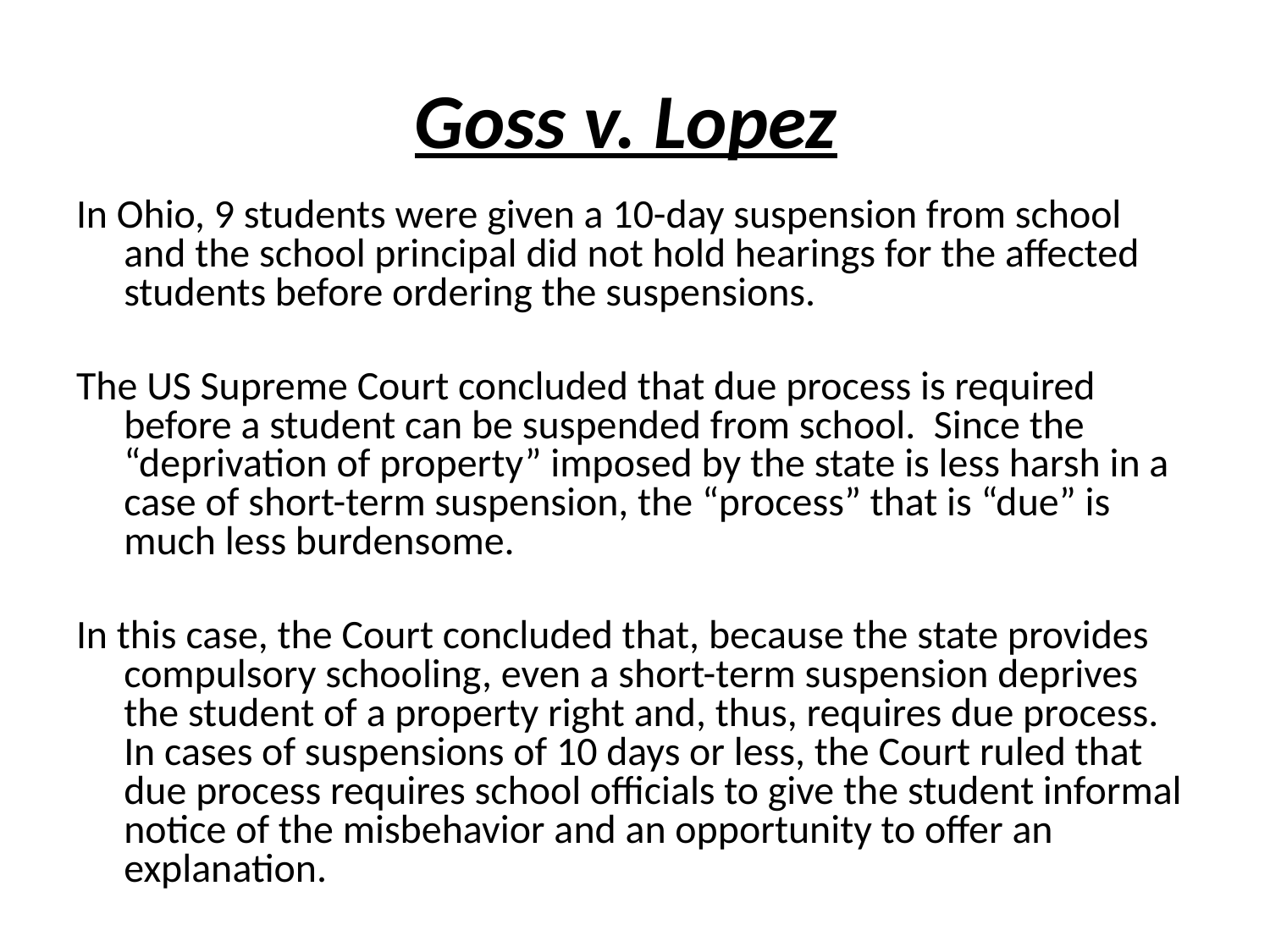

# Goss v. Lopez
In Ohio, 9 students were given a 10-day suspension from school and the school principal did not hold hearings for the affected students before ordering the suspensions.

The US Supreme Court concluded that due process is required before a student can be suspended from school.  Since the “deprivation of property” imposed by the state is less harsh in a case of short-term suspension, the “process” that is “due” is much less burdensome.

In this case, the Court concluded that, because the state provides compulsory schooling, even a short-term suspension deprives the student of a property right and, thus, requires due process.  In cases of suspensions of 10 days or less, the Court ruled that due process requires school officials to give the student informal notice of the misbehavior and an opportunity to offer an explanation.